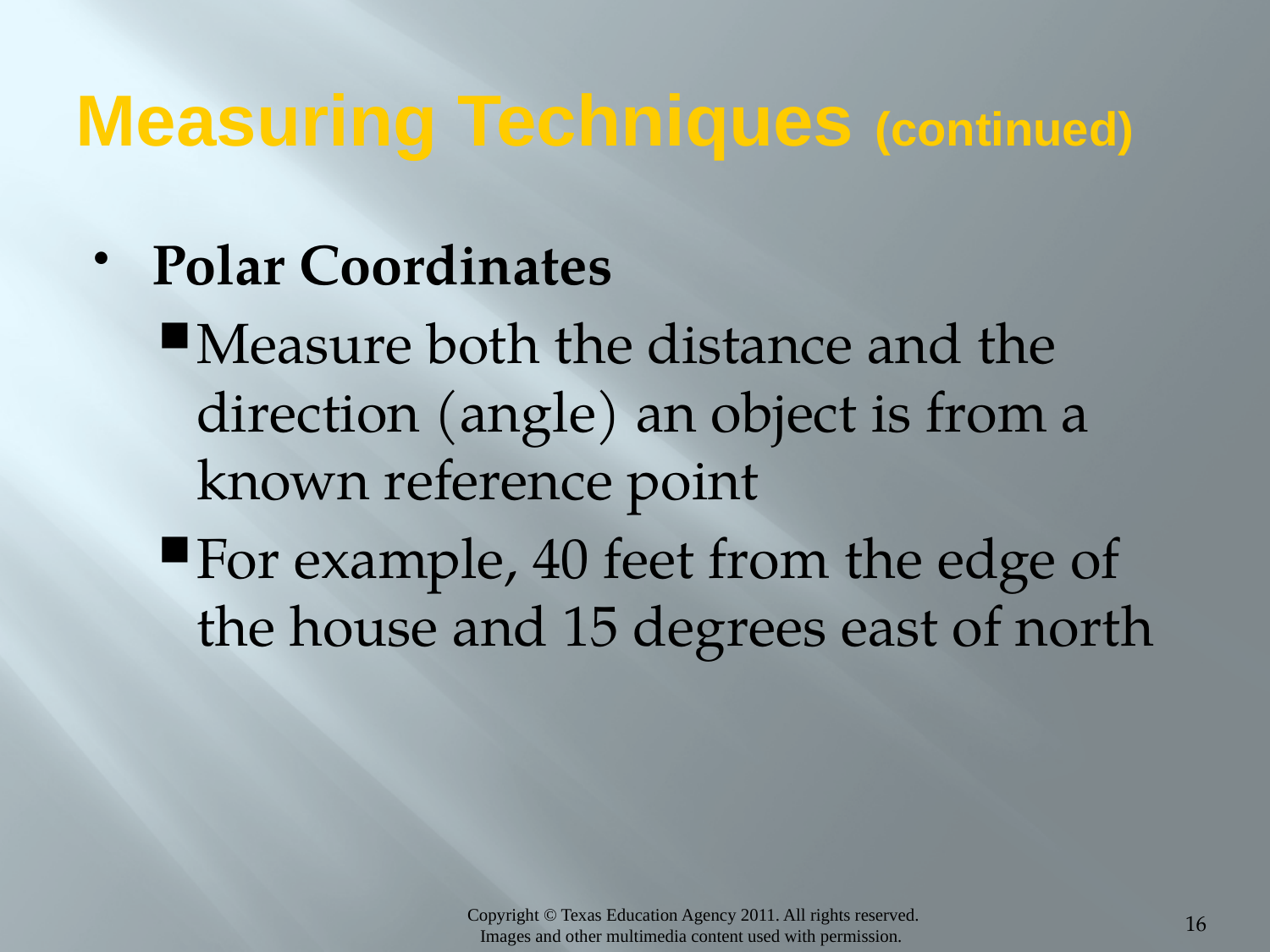

# Measuring Techniques (continued)
Polar Coordinates
Measure both the distance and the direction (angle) an object is from a known reference point
For example, 40 feet from the edge of the house and 15 degrees east of north

16